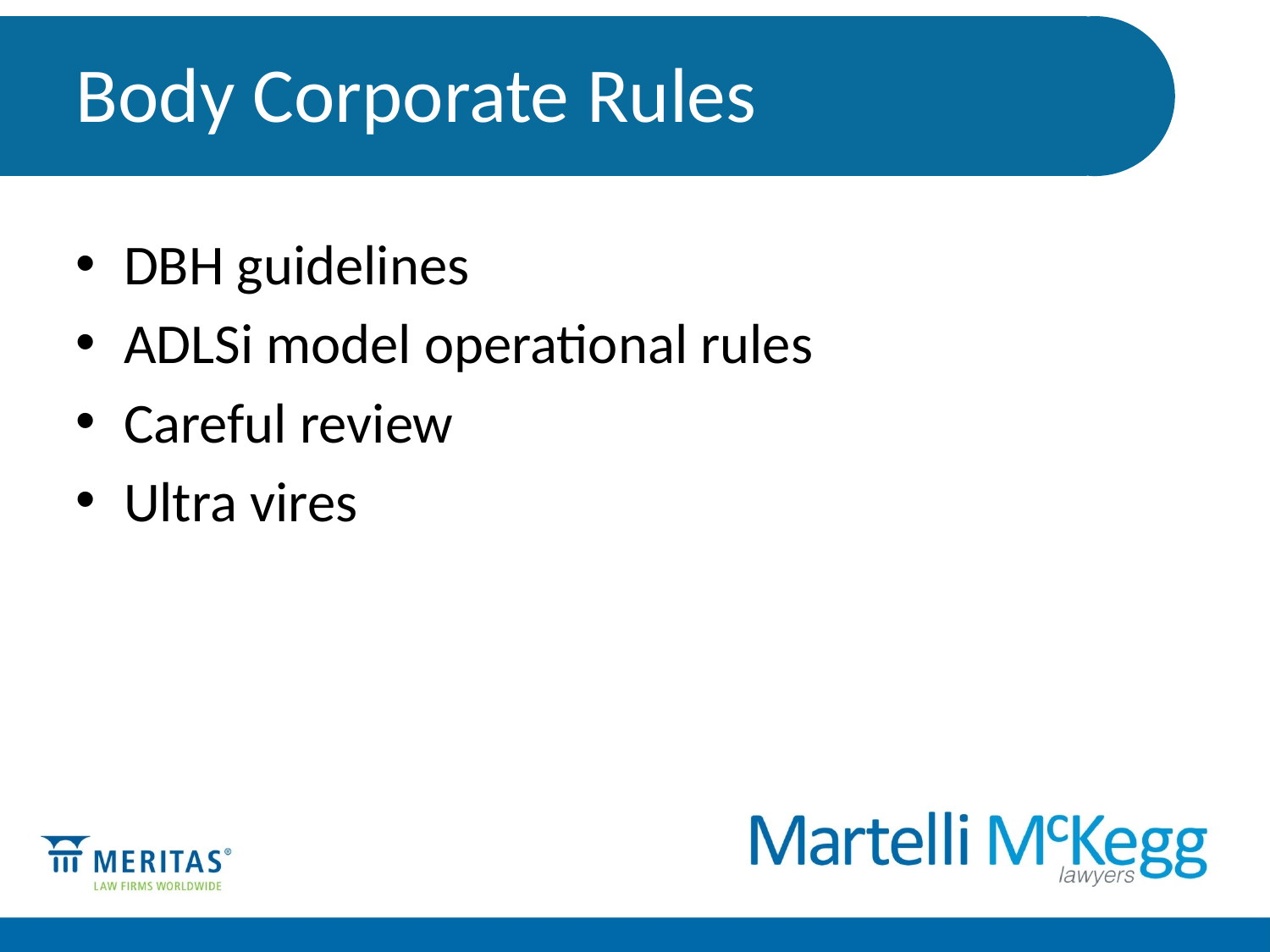

# Body Corporate Rules
DBH guidelines
ADLSi model operational rules
Careful review
Ultra vires